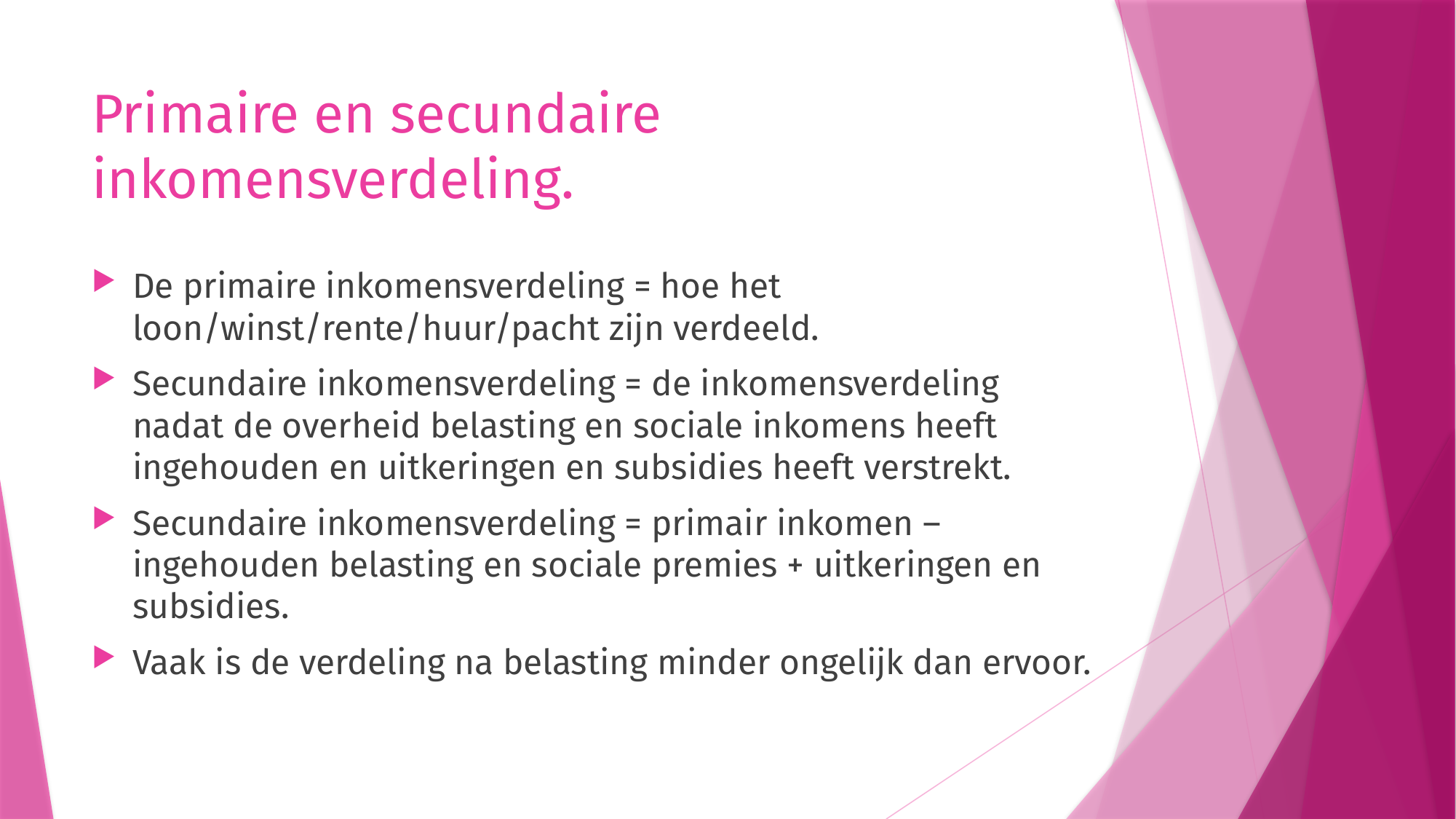

# Primaire en secundaire inkomensverdeling.
De primaire inkomensverdeling = hoe het loon/winst/rente/huur/pacht zijn verdeeld.
Secundaire inkomensverdeling = de inkomensverdeling nadat de overheid belasting en sociale inkomens heeft ingehouden en uitkeringen en subsidies heeft verstrekt.
Secundaire inkomensverdeling = primair inkomen – ingehouden belasting en sociale premies + uitkeringen en subsidies.
Vaak is de verdeling na belasting minder ongelijk dan ervoor.